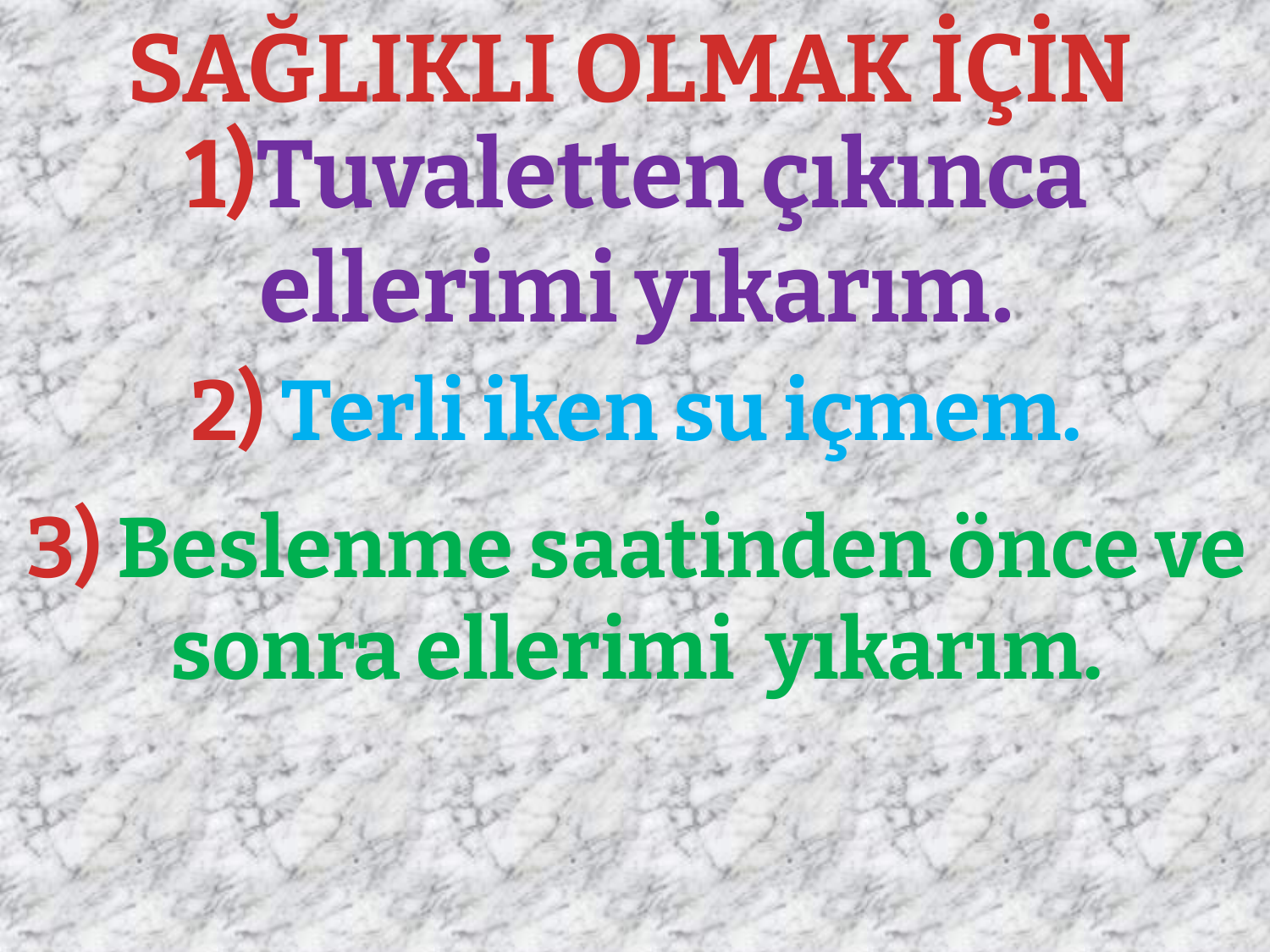

SAĞLIKLI OLMAK İÇİN
1)Tuvaletten çıkınca ellerimi yıkarım.
2) Terli iken su içmem.
3) Beslenme saatinden önce ve sonra ellerimi  yıkarım.